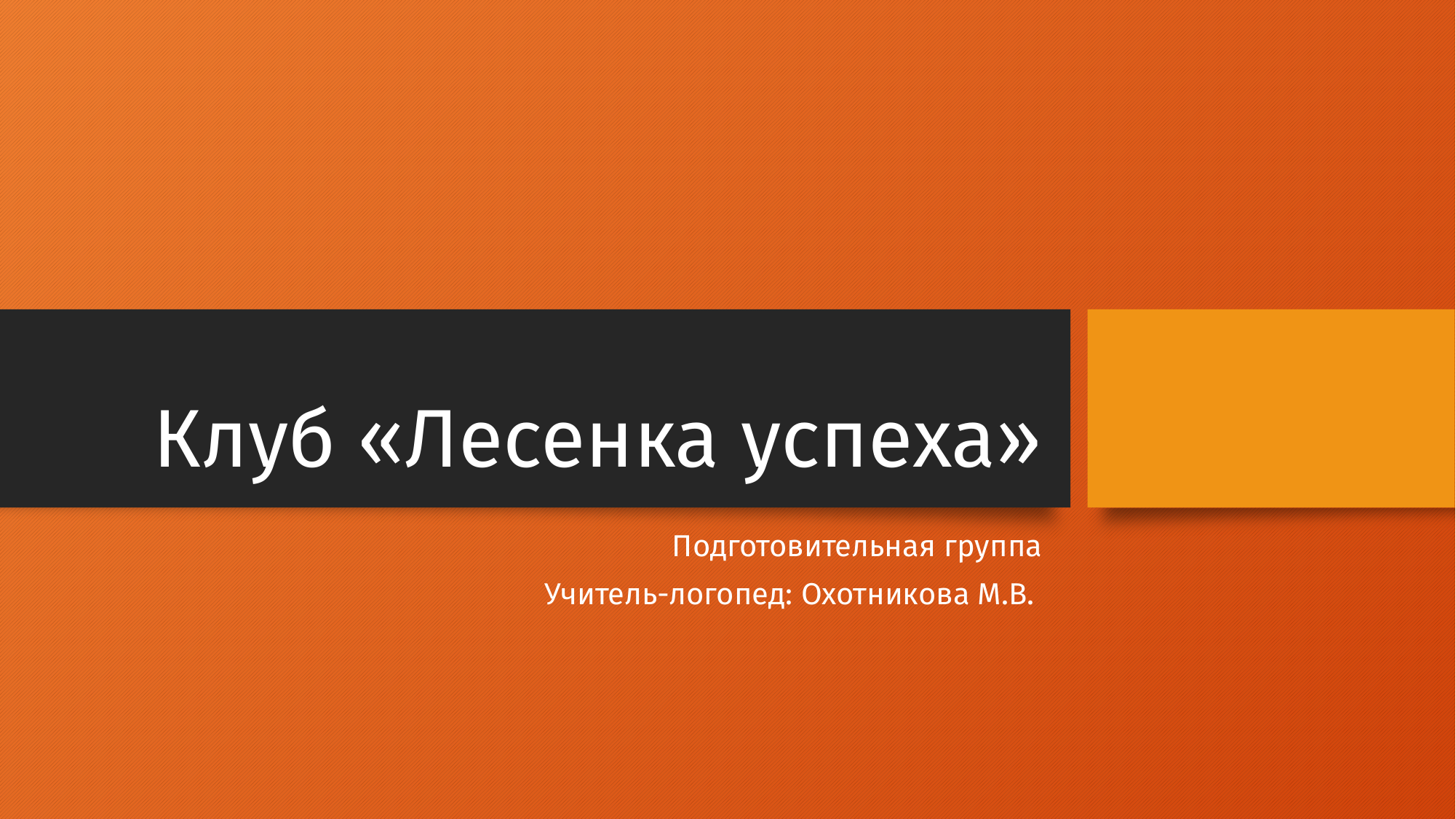

# Клуб «Лесенка успеха»
Подготовительная группа
Учитель-логопед: Охотникова М.В.